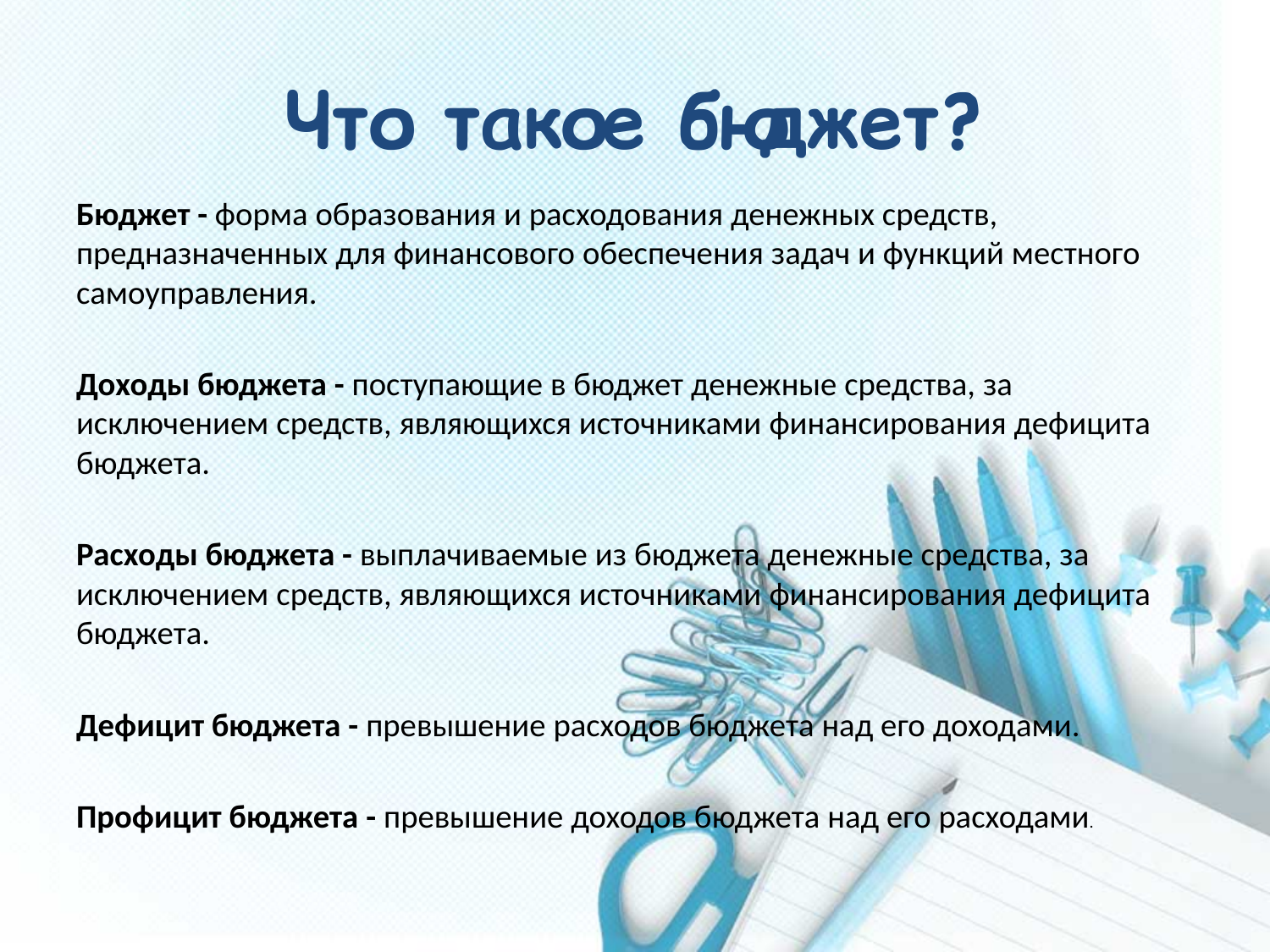

# Что такое бюджет?
Бюджет - форма образования и расходования денежных средств, предназначенных для финансового обеспечения задач и функций местного самоуправления.

Доходы бюджета - поступающие в бюджет денежные средства, за исключением средств, являющихся источниками финансирования дефицита бюджета.

Расходы бюджета - выплачиваемые из бюджета денежные средства, за исключением средств, являющихся источниками финансирования дефицита бюджета.

Дефицит бюджета - превышение расходов бюджета над его доходами.

Профицит бюджета - превышение доходов бюджета над его расходами.